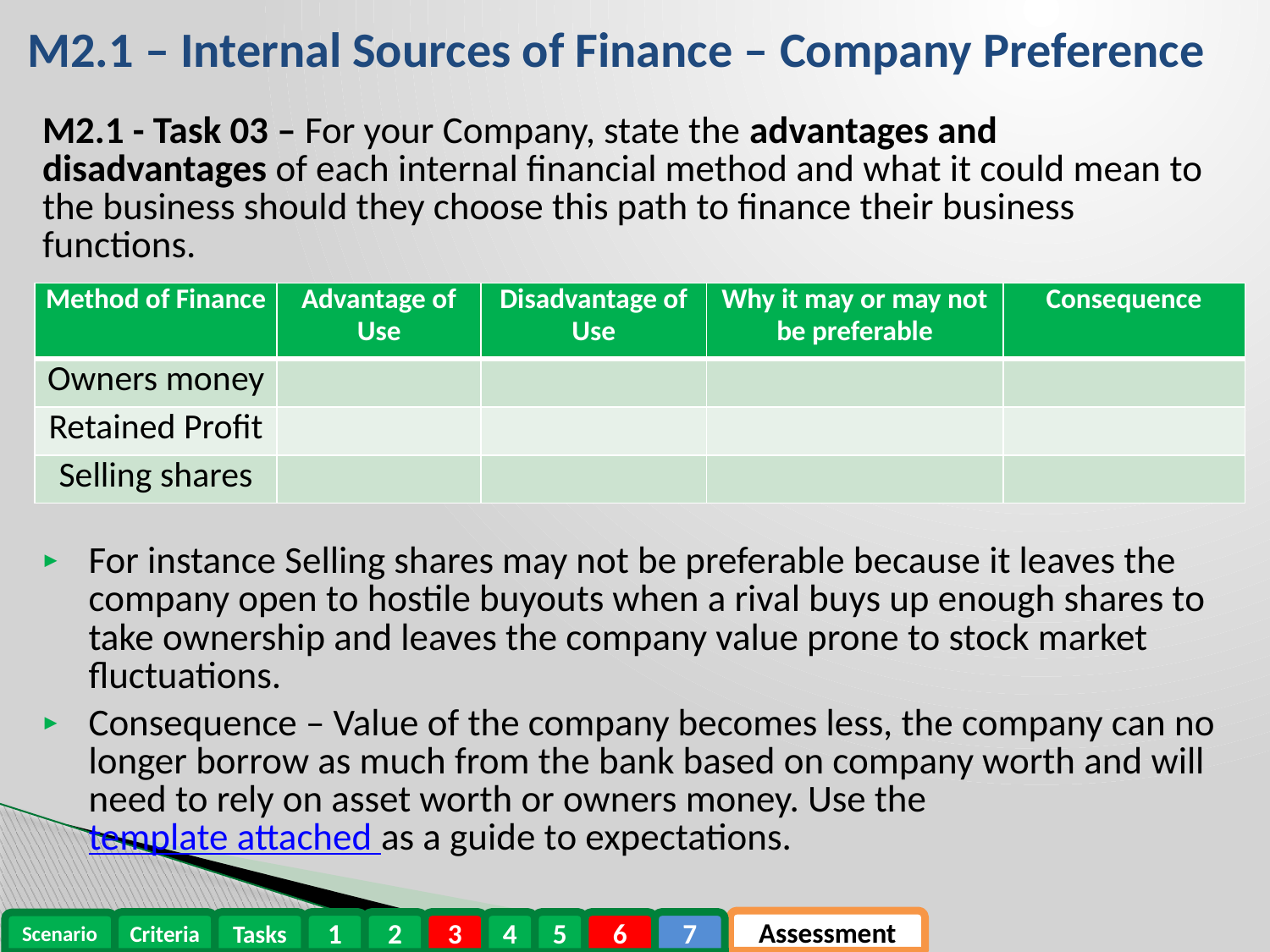

# M2.1 – Internal Sources of Finance – Company Preference
M2.1 - Task 03 – For your Company, state the advantages and disadvantages of each internal financial method and what it could mean to the business should they choose this path to finance their business functions.

For instance Selling shares may not be preferable because it leaves the company open to hostile buyouts when a rival buys up enough shares to take ownership and leaves the company value prone to stock market fluctuations.
Consequence – Value of the company becomes less, the company can no longer borrow as much from the bank based on company worth and will need to rely on asset worth or owners money. Use the template attached as a guide to expectations.

| Method of Finance | Advantage of Use | Disadvantage of Use | Why it may or may not be preferable | Consequence |
| --- | --- | --- | --- | --- |
| Owners money |  |  |  |  |
| Retained Profit |  |  |  |  |
| Selling shares |  |  |  |  |